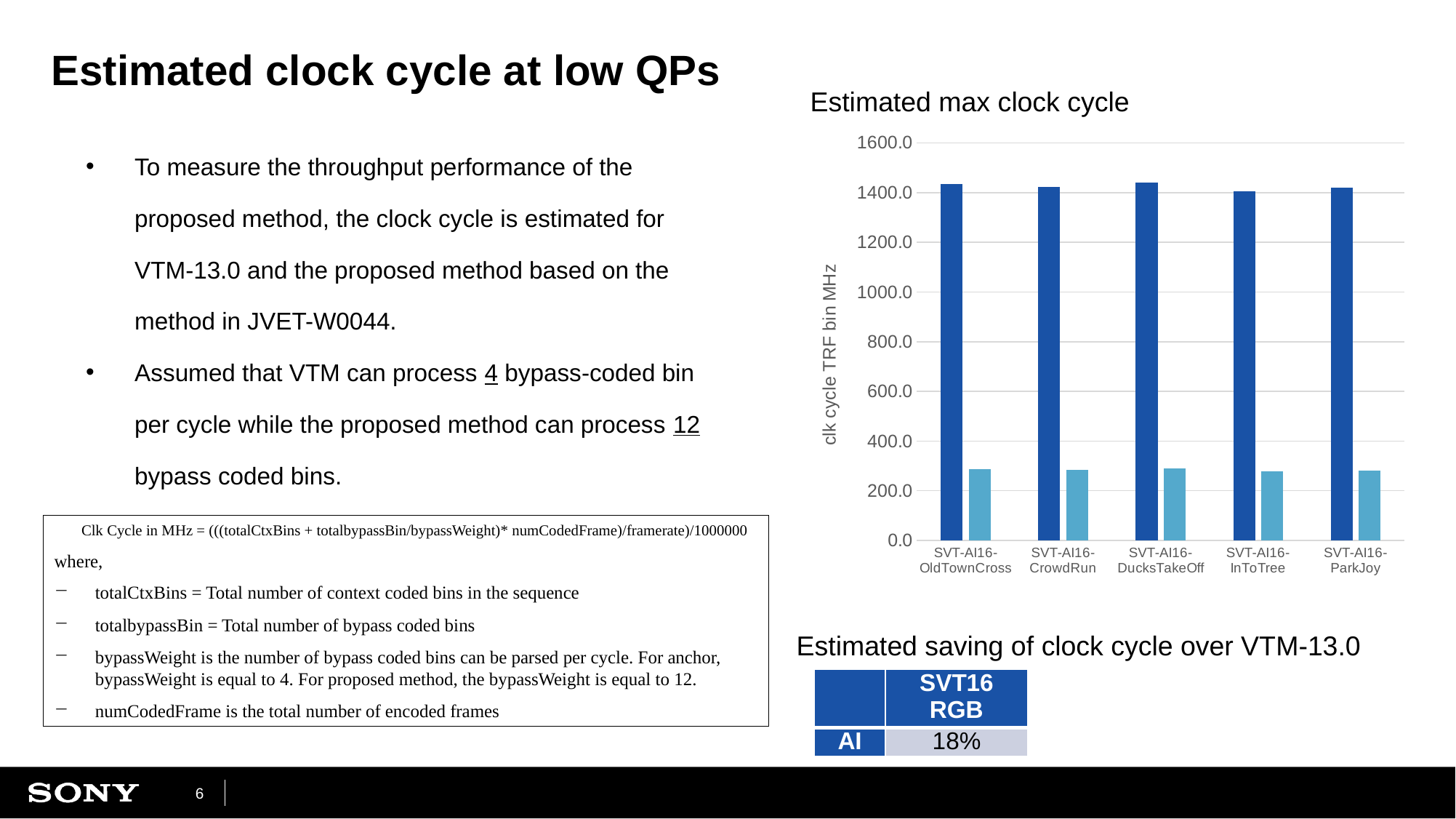

# Estimated clock cycle at low QPs
Estimated max clock cycle

### Chart

| Category | VTM-13.0 | JVET-W0114 |
|---|---|---|
| SVT-AI16-OldTownCross | 1435.4063548076922 | 287.7130807692307 |
| SVT-AI16-CrowdRun | 1423.5228461538463 | 282.81712788461545 |
| SVT-AI16-DucksTakeOff | 1441.4869461538462 | 289.3214173076923 |
| SVT-AI16-InToTree | 1404.7715634615383 | 277.4634301282051 |
| SVT-AI16-ParkJoy | 1420.3855961538463 | 281.5589073717949 |
To measure the throughput performance of the proposed method, the clock cycle is estimated for VTM-13.0 and the proposed method based on the method in JVET-W0044.
Assumed that VTM can process 4 bypass-coded bin per cycle while the proposed method can process 12 bypass coded bins.

	Clk Cycle in MHz = (((totalCtxBins + totalbypassBin/bypassWeight)* numCodedFrame)/framerate)/1000000
where,
totalCtxBins = Total number of context coded bins in the sequence
totalbypassBin = Total number of bypass coded bins
bypassWeight is the number of bypass coded bins can be parsed per cycle. For anchor, bypassWeight is equal to 4. For proposed method, the bypassWeight is equal to 12.
numCodedFrame is the total number of encoded frames
Estimated saving of clock cycle over VTM-13.0
|  | SVT16 RGB |
| --- | --- |
| AI | 18% |